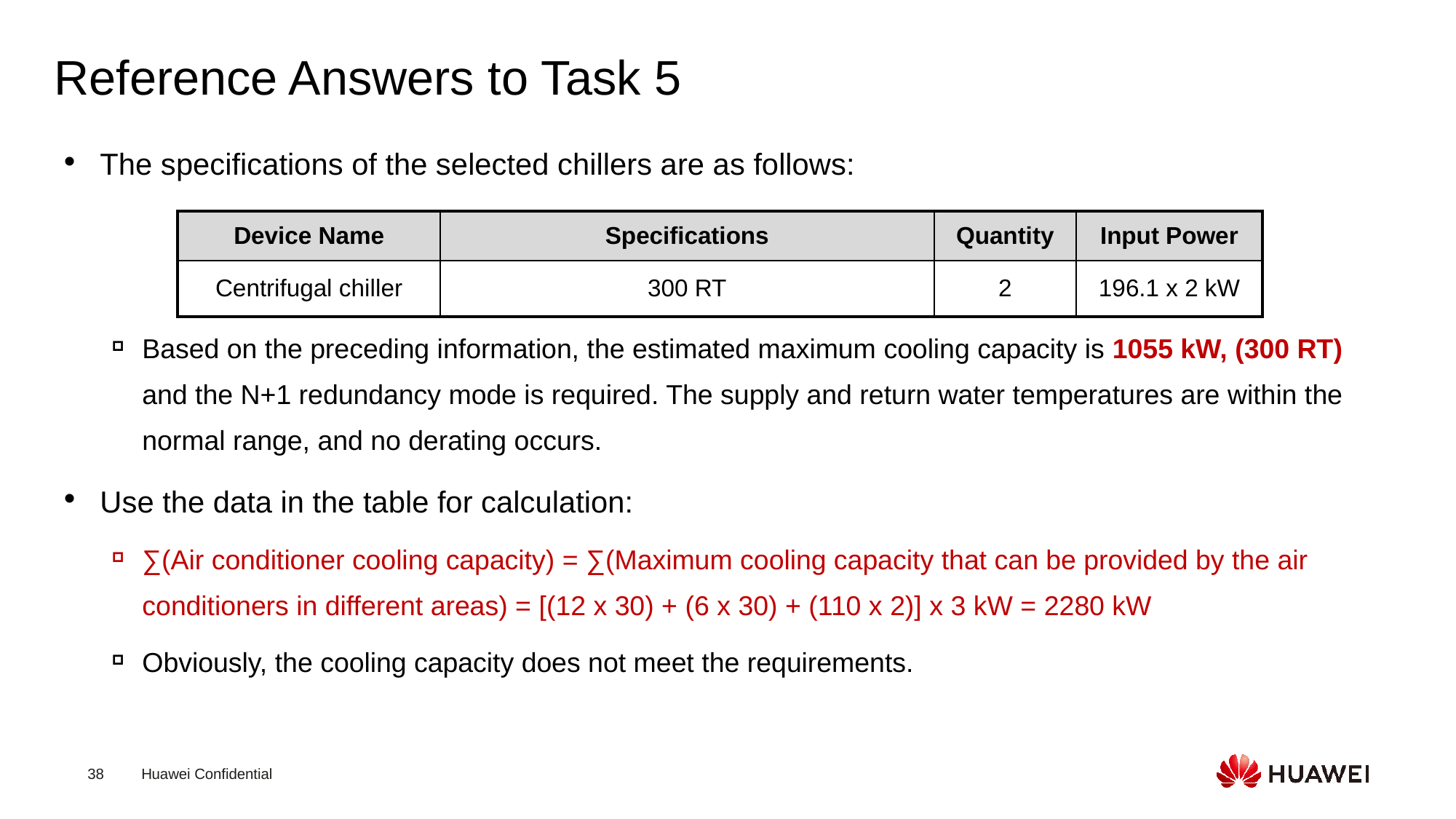

# Reference Answers to Task 5
The specifications of the selected chillers are as follows:

Based on the preceding information, the estimated maximum cooling capacity is 1055 kW, (300 RT) and the N+1 redundancy mode is required. The supply and return water temperatures are within the normal range, and no derating occurs.
Use the data in the table for calculation:
∑(Air conditioner cooling capacity) = ∑(Maximum cooling capacity that can be provided by the air conditioners in different areas) = [(12 x 30) + (6 x 30) + (110 x 2)] x 3 kW = 2280 kW
Obviously, the cooling capacity does not meet the requirements.
| Device Name | Specifications | Quantity | Input Power |
| --- | --- | --- | --- |
| Centrifugal chiller | 300 RT | 2 | 196.1 x 2 kW |